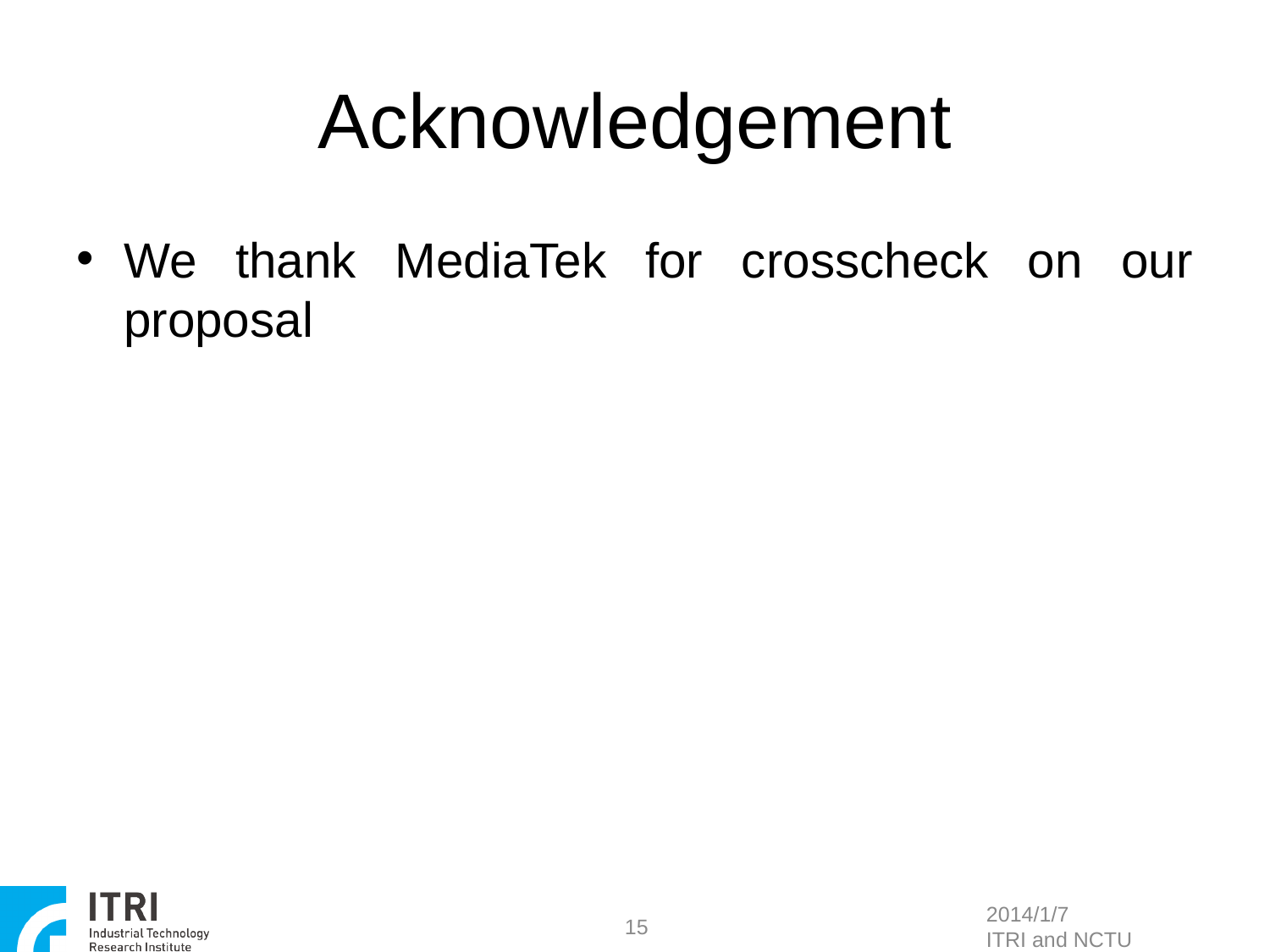

# Acknowledgement
We thank MediaTek for crosscheck on our proposal
15
2014/1/7
ITRI and NCTU